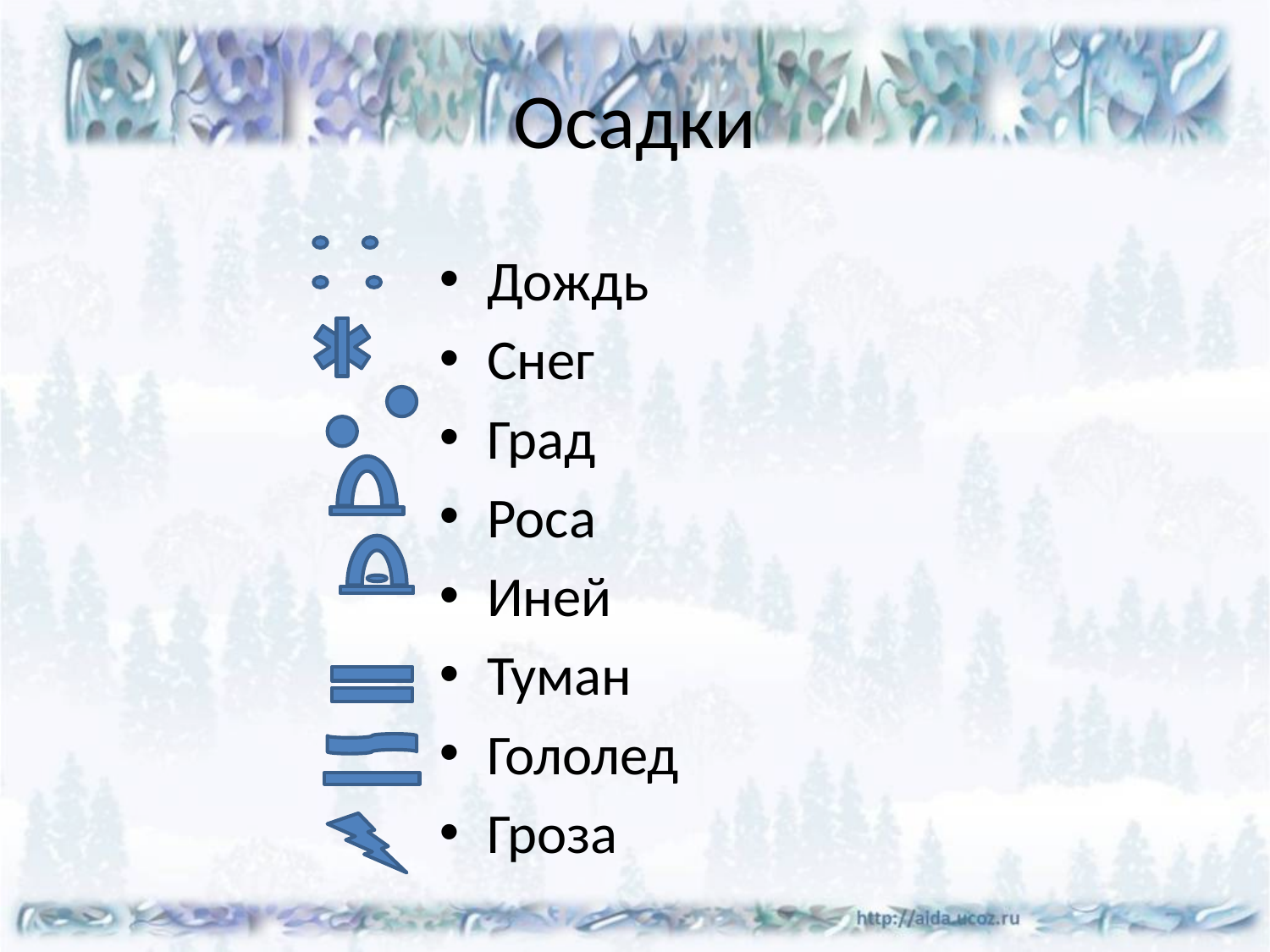

# Осадки

Дождь
Снег
Град
Роса
Иней
Туман
Гололед
Гроза